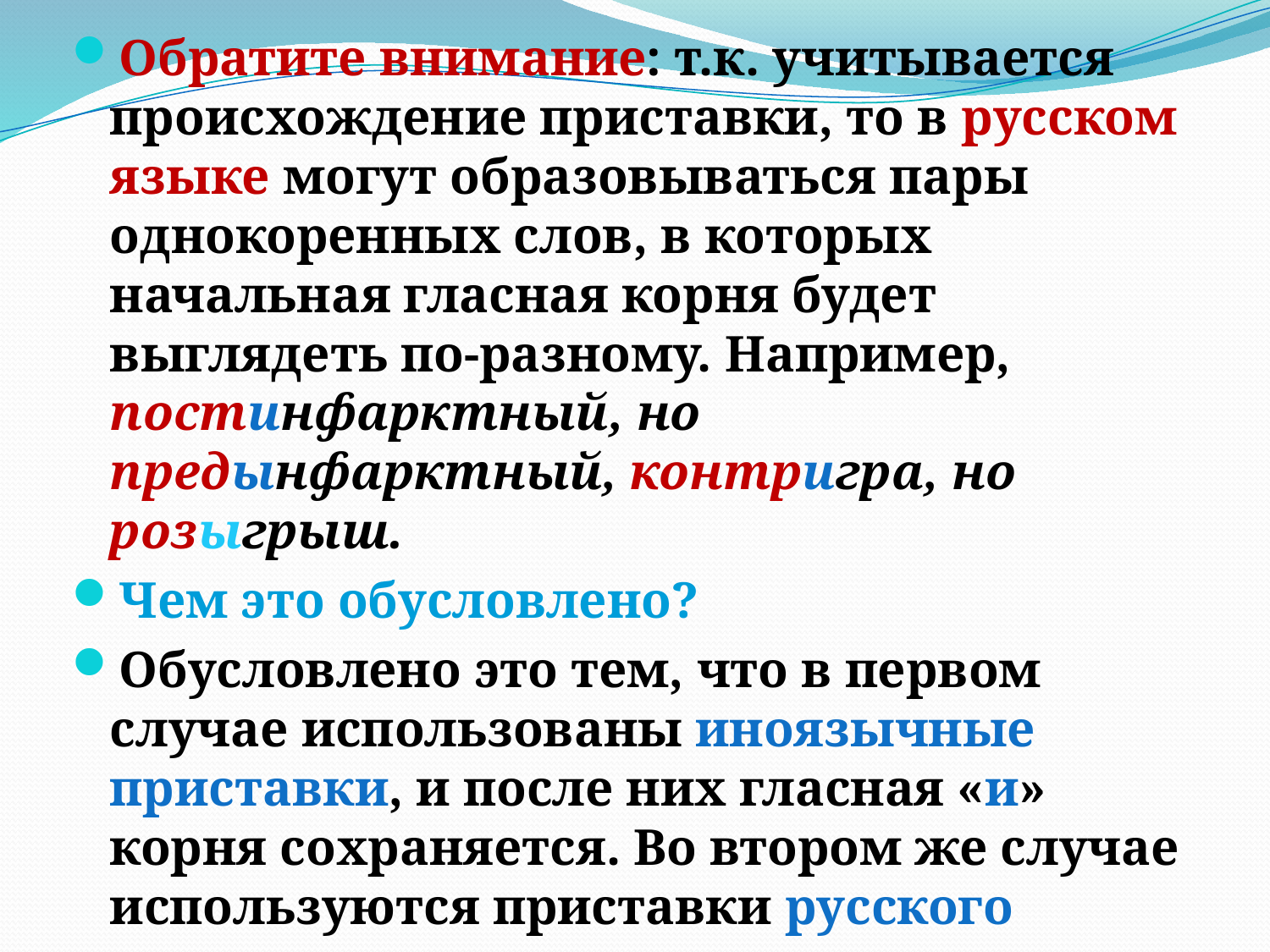

Обратите внимание: т.к. учитывается происхождение приставки, то в русском языке могут образовываться пары однокоренных слов, в которых начальная гласная корня будет выглядеть по-разному. Например, постинфарктный, но предынфарктный, контригра, но розыгрыш.
Чем это обусловлено?
Обусловлено это тем, что в первом случае использованы иноязычные приставки, и после них гласная «и» корня сохраняется. Во втором же случае используются приставки русского происхождения, оканчивающиеся на согласную. Поэтому после них пишется «ы», согласно произношению.